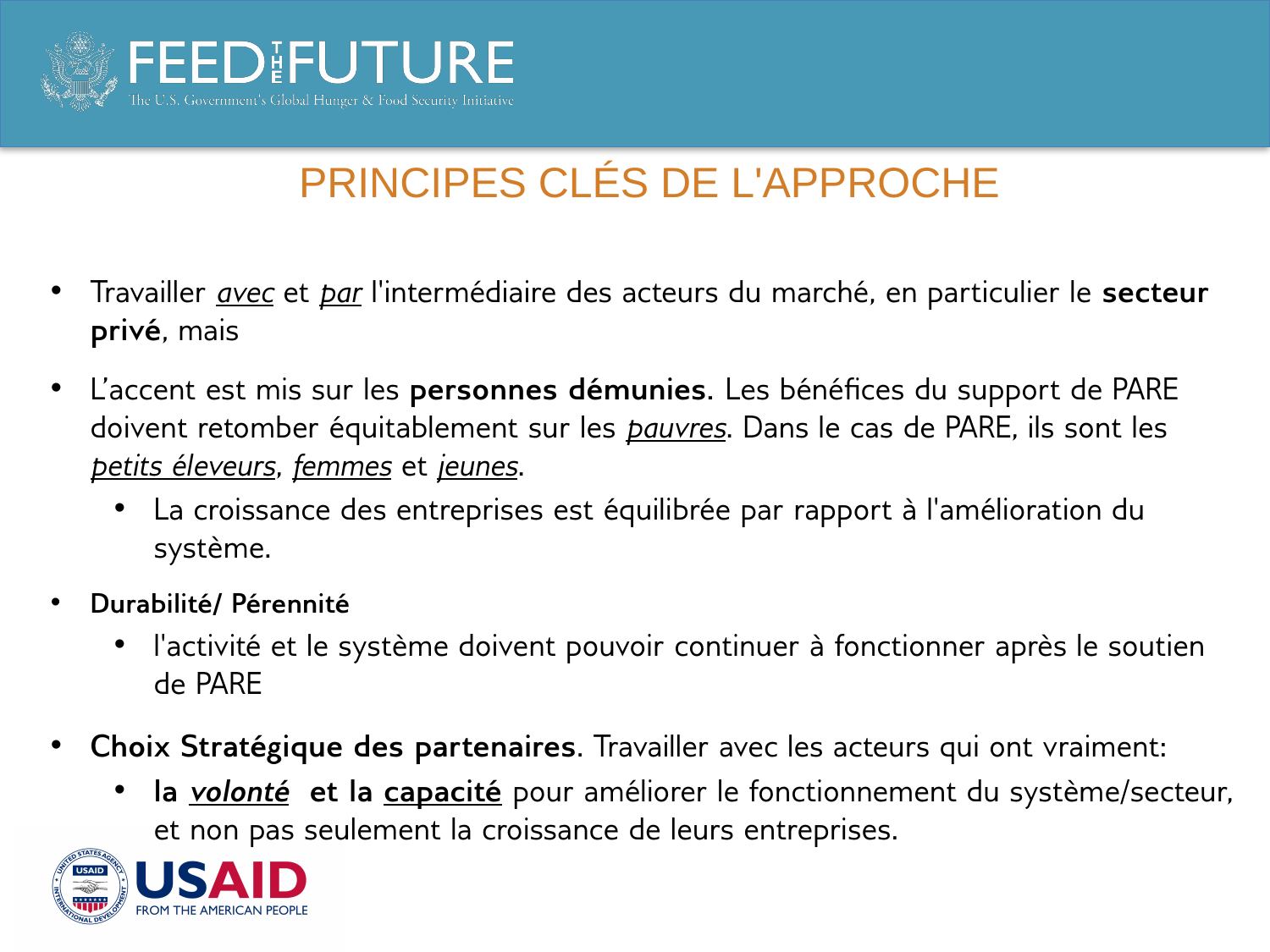

# Principes clés de l'approche
Travailler avec et par l'intermédiaire des acteurs du marché, en particulier le secteur privé, mais

L’accent est mis sur les personnes démunies. Les bénéfices du support de PARE doivent retomber équitablement sur les pauvres. Dans le cas de PARE, ils sont les petits éleveurs, femmes et jeunes.
La croissance des entreprises est équilibrée par rapport à l'amélioration du système.

Durabilité/ Pérennité
l'activité et le système doivent pouvoir continuer à fonctionner après le soutien de PARE

Choix Stratégique des partenaires. Travailler avec les acteurs qui ont vraiment:
la volonté  et la capacité pour améliorer le fonctionnement du système/secteur, et non pas seulement la croissance de leurs entreprises.